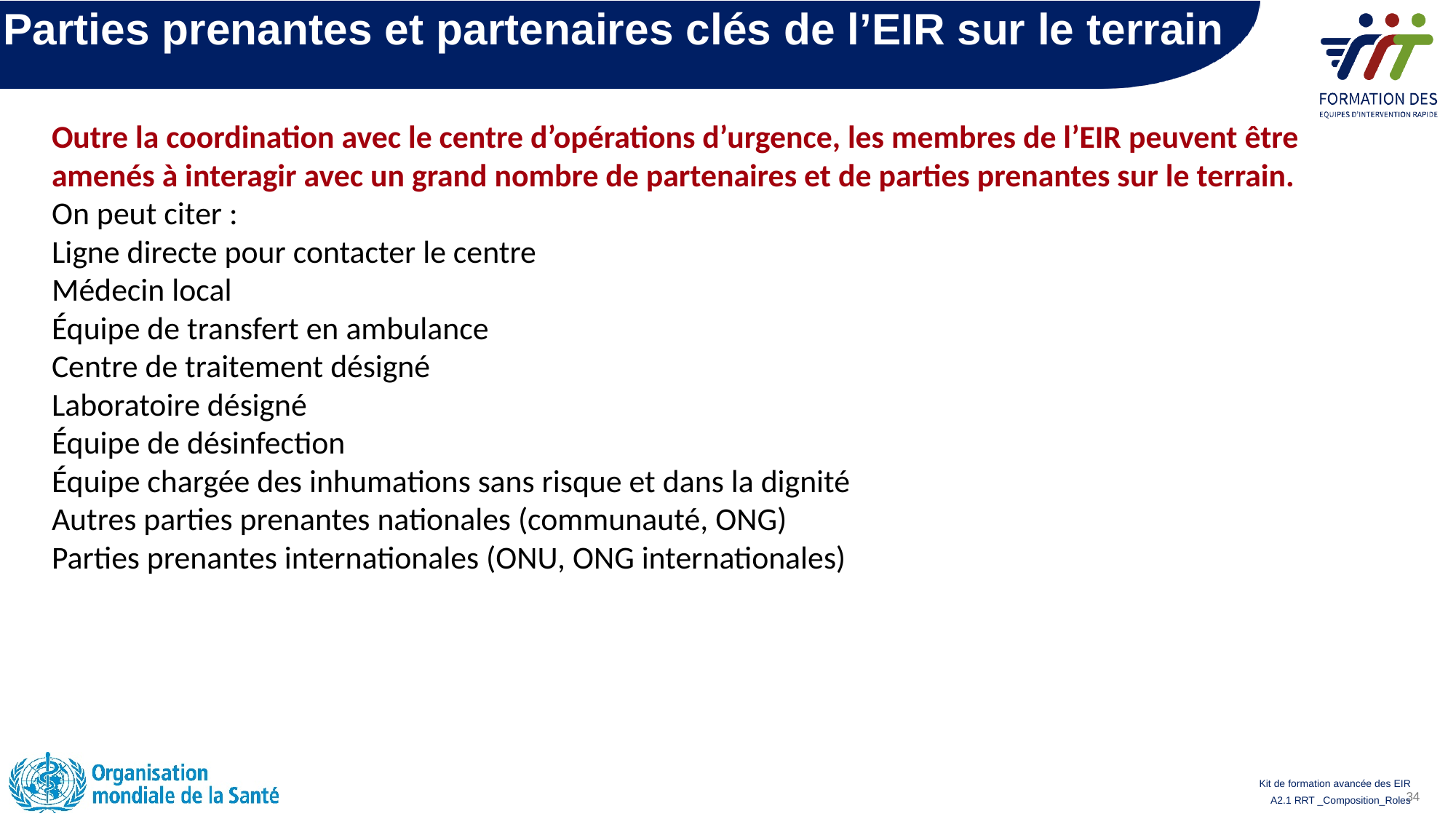

Parties prenantes et partenaires clés de l’EIR sur le terrain
Outre la coordination avec le centre d’opérations d’urgence, les membres de l’EIR peuvent être amenés à interagir avec un grand nombre de partenaires et de parties prenantes sur le terrain.
On peut citer :
Ligne directe pour contacter le centre
Médecin local
Équipe de transfert en ambulance
Centre de traitement désigné
Laboratoire désigné
Équipe de désinfection
Équipe chargée des inhumations sans risque et dans la dignité
Autres parties prenantes nationales (communauté, ONG)
Parties prenantes internationales (ONU, ONG internationales)